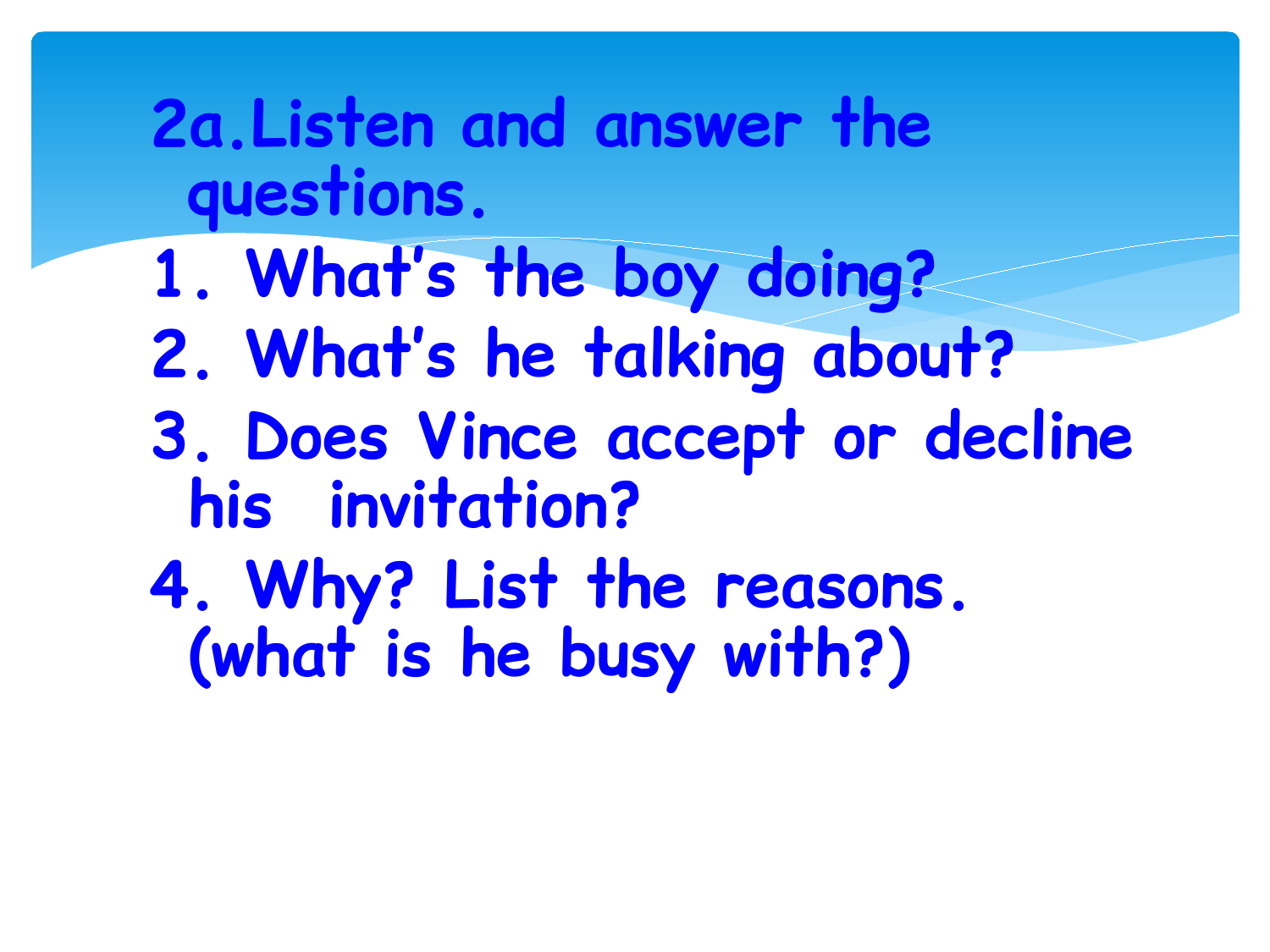

2a.Listen and answer the questions.
1. What’s the boy doing?
2. What’s he talking about?
3. Does Vince accept or decline his  invitation?
4. Why? List the reasons. (what is he busy with?)